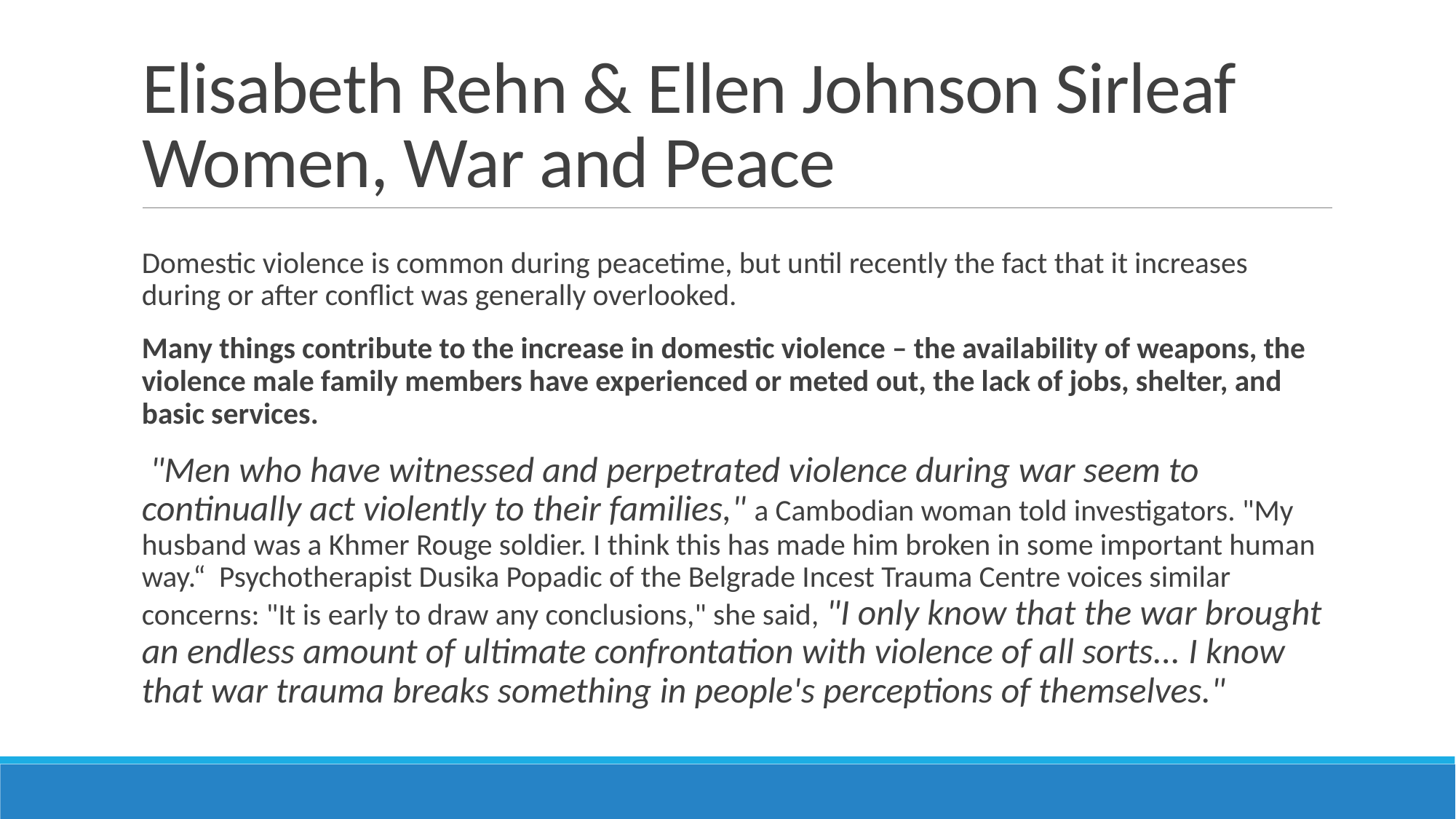

# Elisabeth Rehn & Ellen Johnson Sirleaf Women, War and Peace
Domestic violence is common during peacetime, but until recently the fact that it increases during or after conflict was generally overlooked.
Many things contribute to the increase in domestic violence – the availability of weapons, the violence male family members have experienced or meted out, the lack of jobs, shelter, and basic services.
 "Men who have witnessed and perpetrated violence during war seem to continually act violently to their families," a Cambodian woman told investigators. "My husband was a Khmer Rouge soldier. I think this has made him broken in some important human way.“  Psychotherapist Dusika Popadic of the Belgrade Incest Trauma Centre voices similar concerns: "It is early to draw any conclusions," she said, "I only know that the war brought an endless amount of ultimate confrontation with violence of all sorts... I know that war trauma breaks something in people's perceptions of themselves."